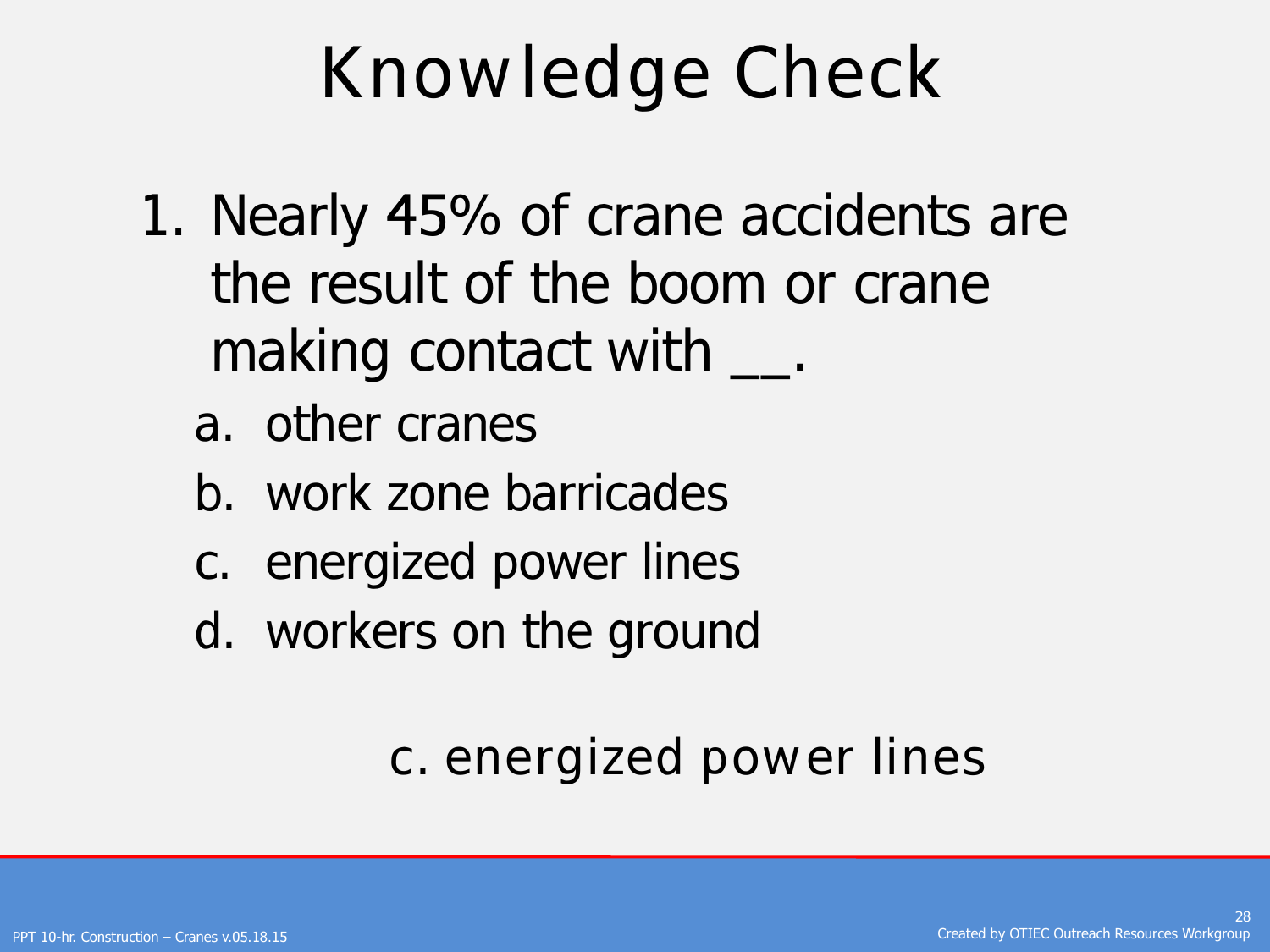

# Knowledge Check
Nearly 45% of crane accidents are the result of the boom or crane making contact with __.
other cranes
work zone barricades
energized power lines
workers on the ground
c. energized power lines